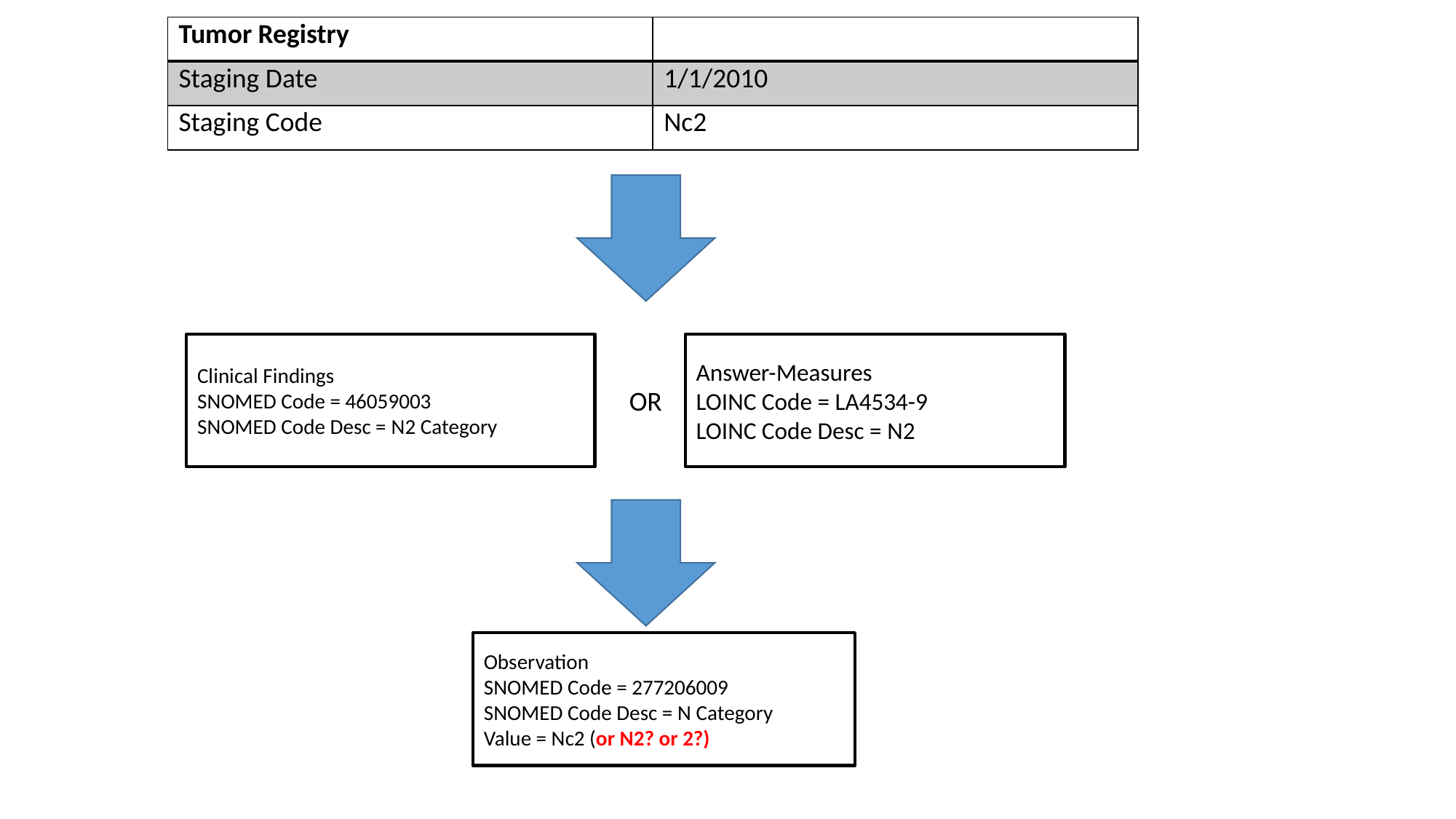

| Tumor Registry |  |
| --- | --- |
| Staging Date | 1/1/2010 |
| Staging Code | Nc2 |

Clinical Findings
SNOMED Code = 46059003
SNOMED Code Desc = N2 Category
Answer-Measures
LOINC Code = LA4534-9
LOINC Code Desc = N2
OR

Observation
SNOMED Code = 277206009
SNOMED Code Desc = N Category
Value = Nc2 (or N2? or 2?)